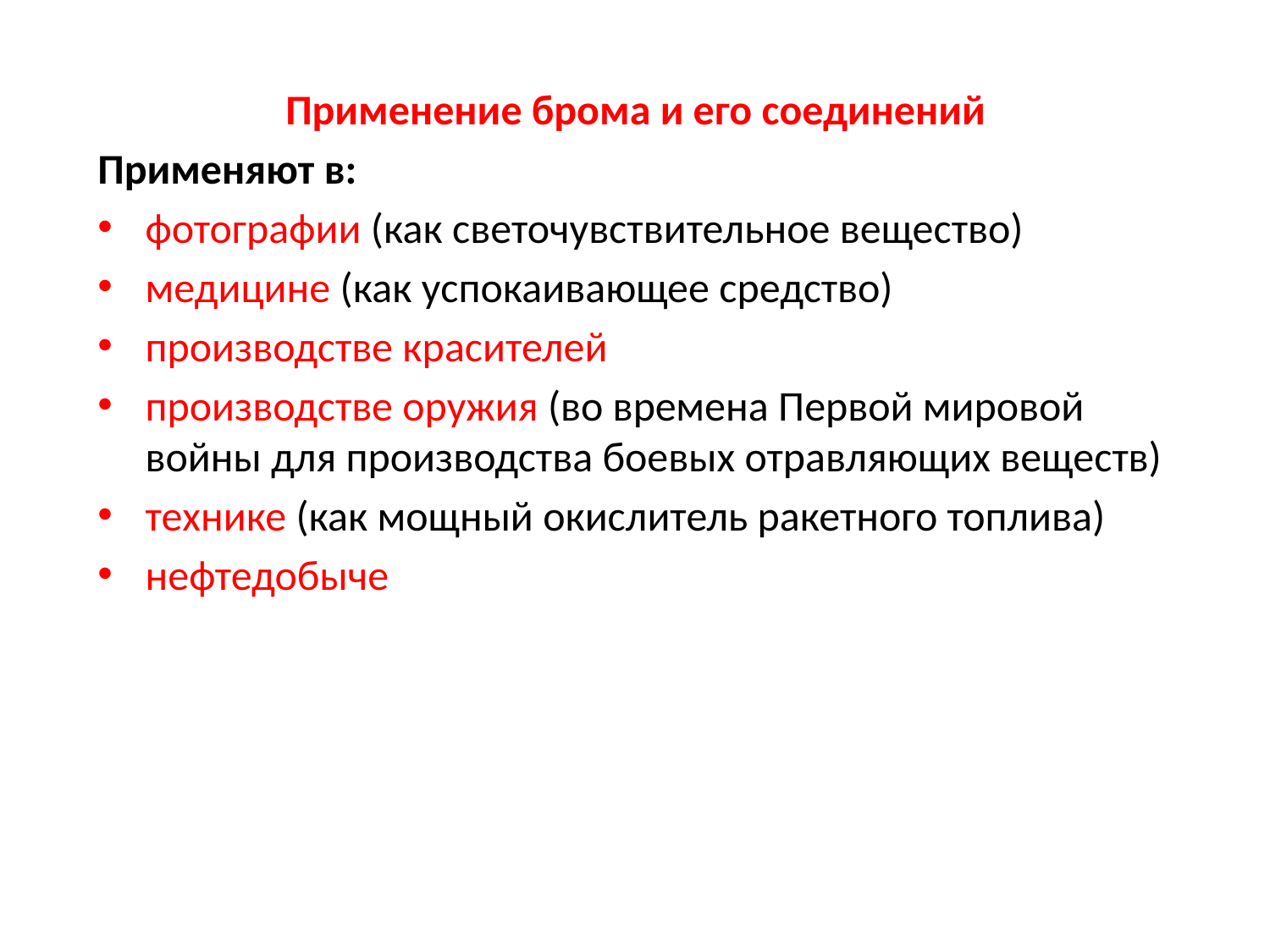

Применение брома и его соединений
Применяют в:
фотографии (как светочувствительное вещество)
медицине (как успокаивающее средство)
производстве красителей
производстве оружия (во времена Первой мировой войны для производства боевых отравляющих веществ)
технике (как мощный окислитель ракетного топлива)
нефтедобыче